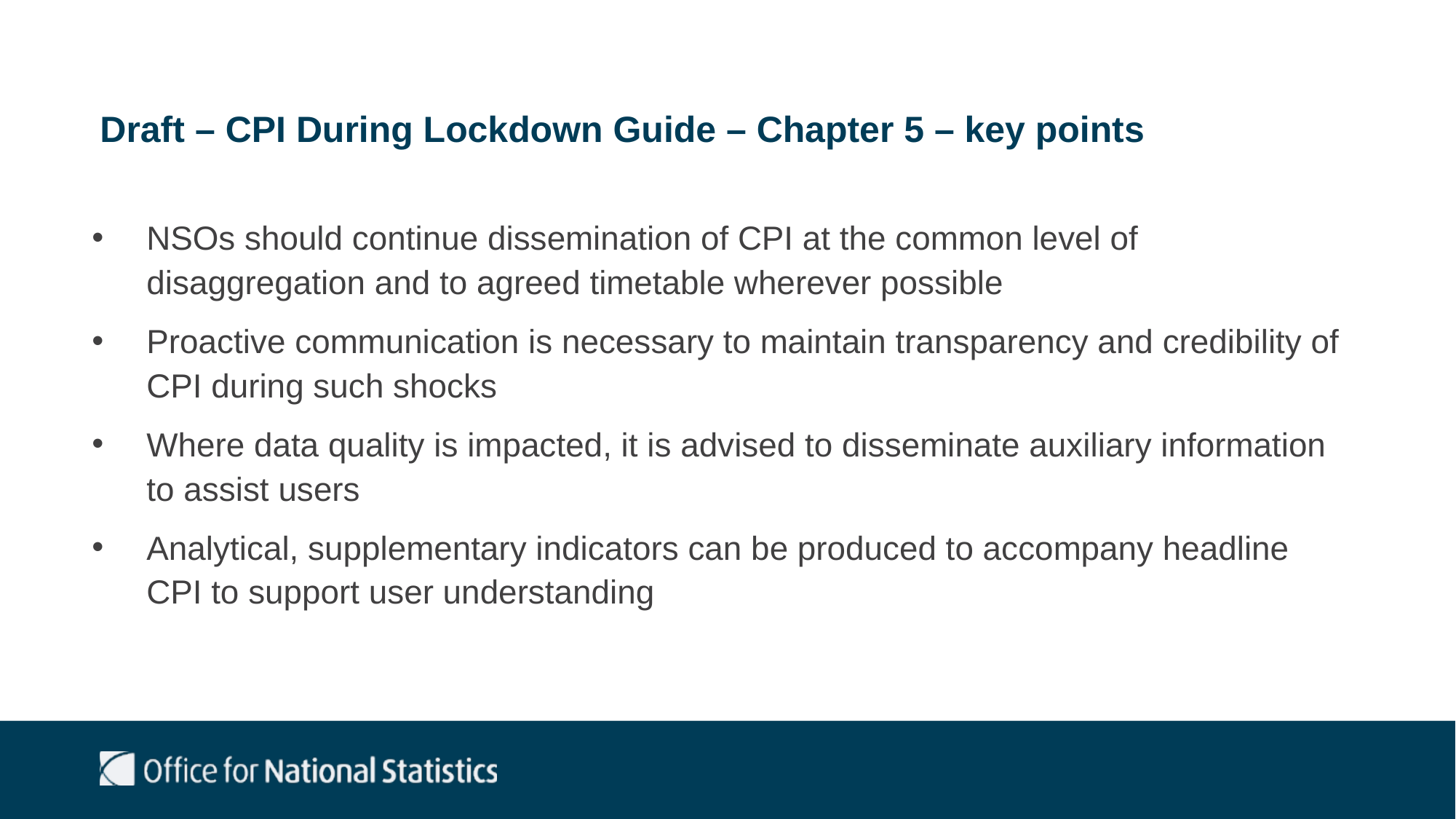

# Draft – CPI During Lockdown Guide – Chapter 5 – key points
NSOs should continue dissemination of CPI at the common level of disaggregation and to agreed timetable wherever possible
Proactive communication is necessary to maintain transparency and credibility of CPI during such shocks
Where data quality is impacted, it is advised to disseminate auxiliary information to assist users
Analytical, supplementary indicators can be produced to accompany headline CPI to support user understanding